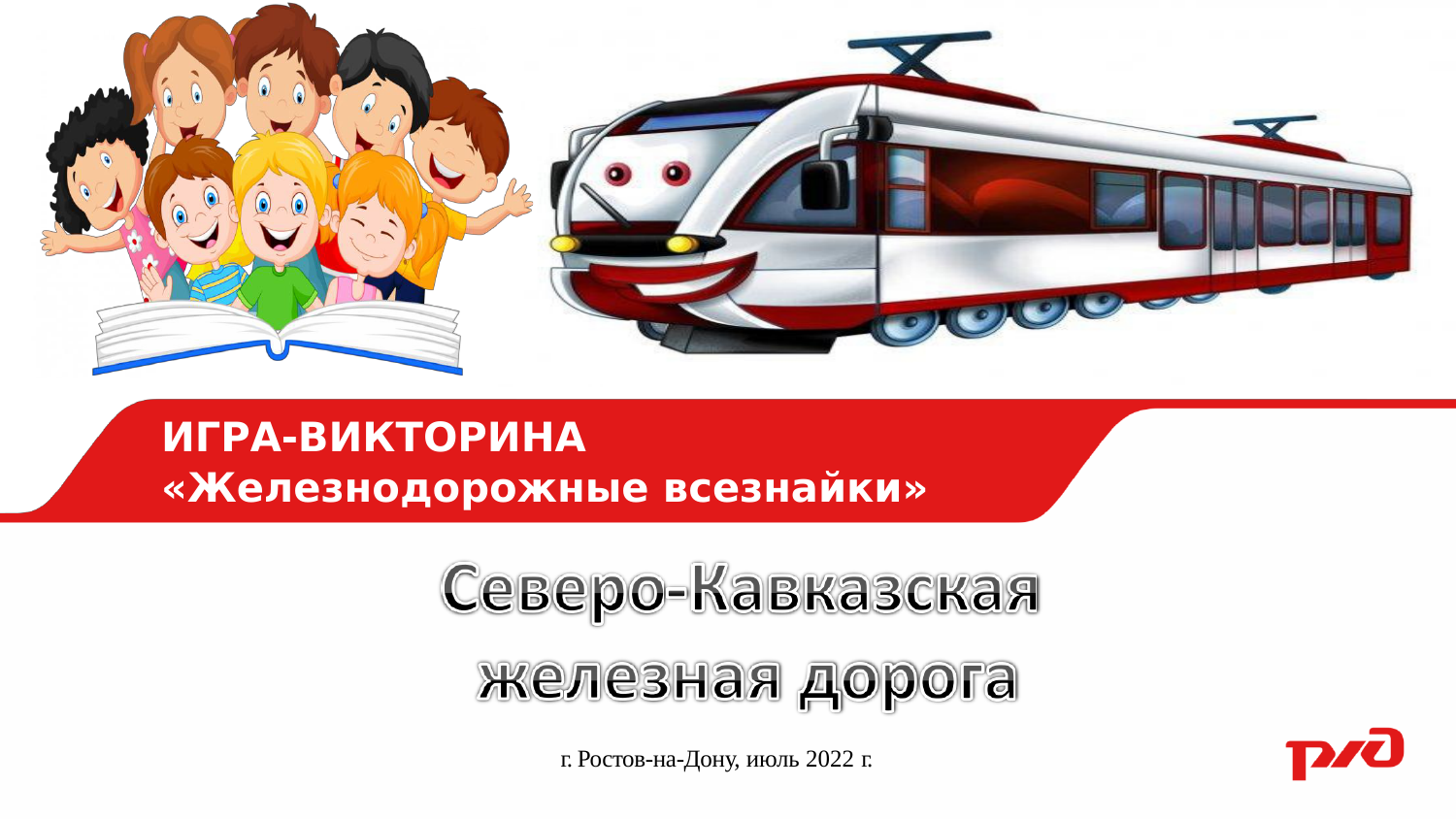

ИГРА-ВИКТОРИНА
«Железнодорожные всезнайки»

г. Ростов-на-Дону, июль 2022 г.

1 | Тема презентации | XX/ХХ/ХХ